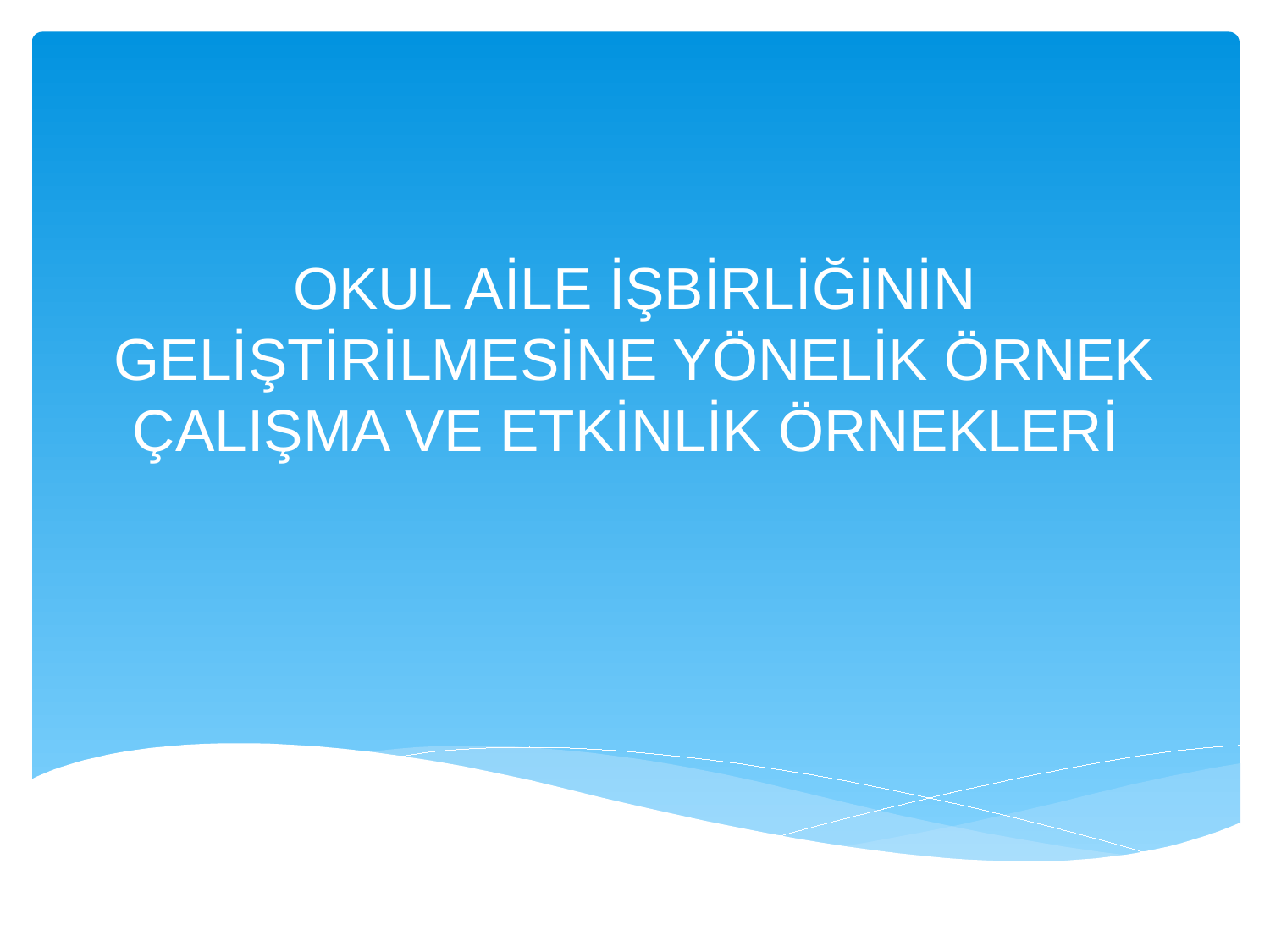

# OKUL AİLE İŞBİRLİĞİNİN GELİŞTİRİLMESİNE YÖNELİK ÖRNEK ÇALIŞMA VE ETKİNLİK ÖRNEKLERİ